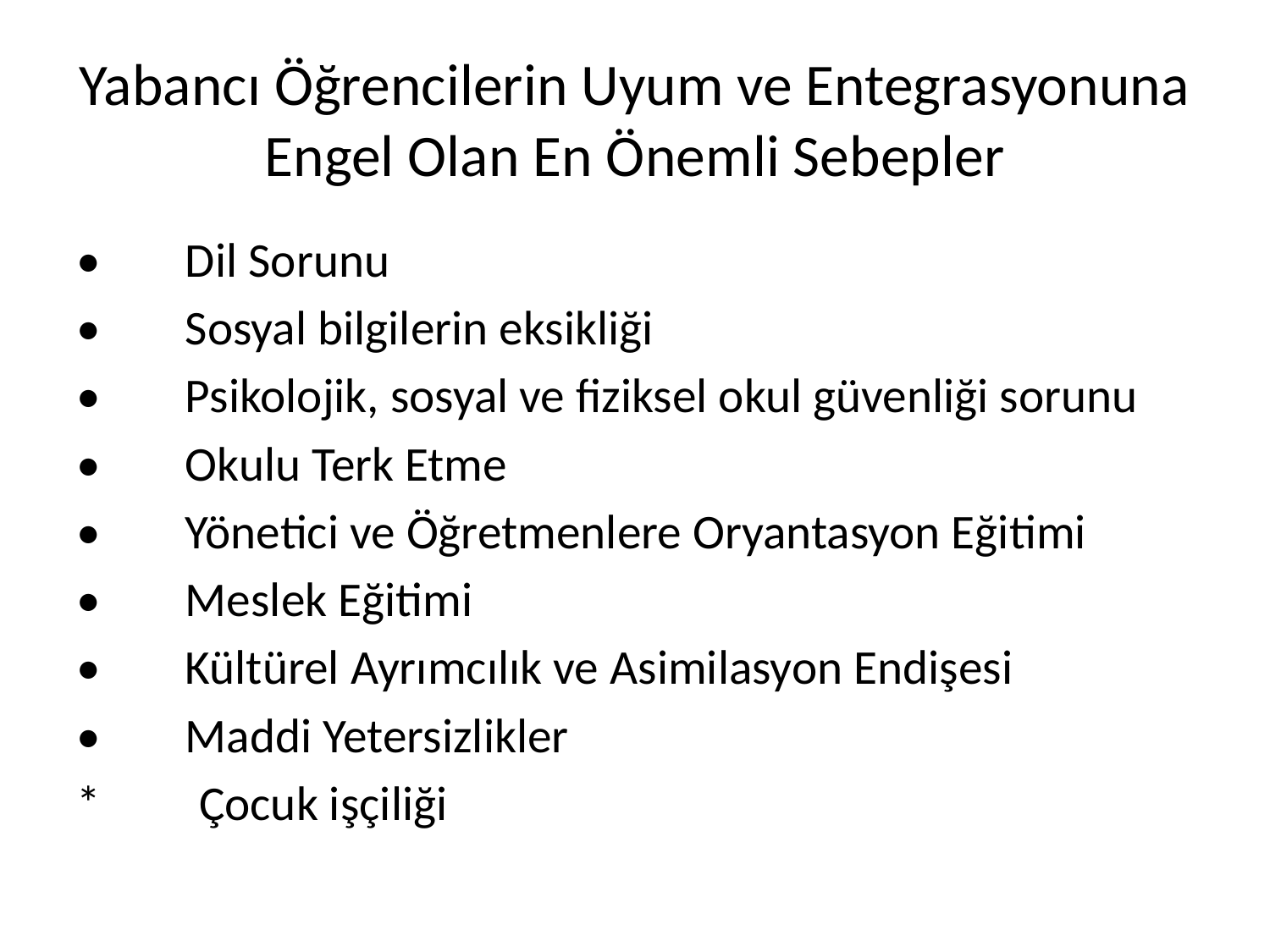

# Yabancı Öğrencilerin Uyum ve Entegrasyonuna Engel Olan En Önemli Sebepler
•	Dil Sorunu
•	Sosyal bilgilerin eksikliği
•	Psikolojik, sosyal ve fiziksel okul güvenliği sorunu
•	Okulu Terk Etme
•	Yönetici ve Öğretmenlere Oryantasyon Eğitimi
•	Meslek Eğitimi
•	Kültürel Ayrımcılık ve Asimilasyon Endişesi
•	Maddi Yetersizlikler
*         Çocuk işçiliği